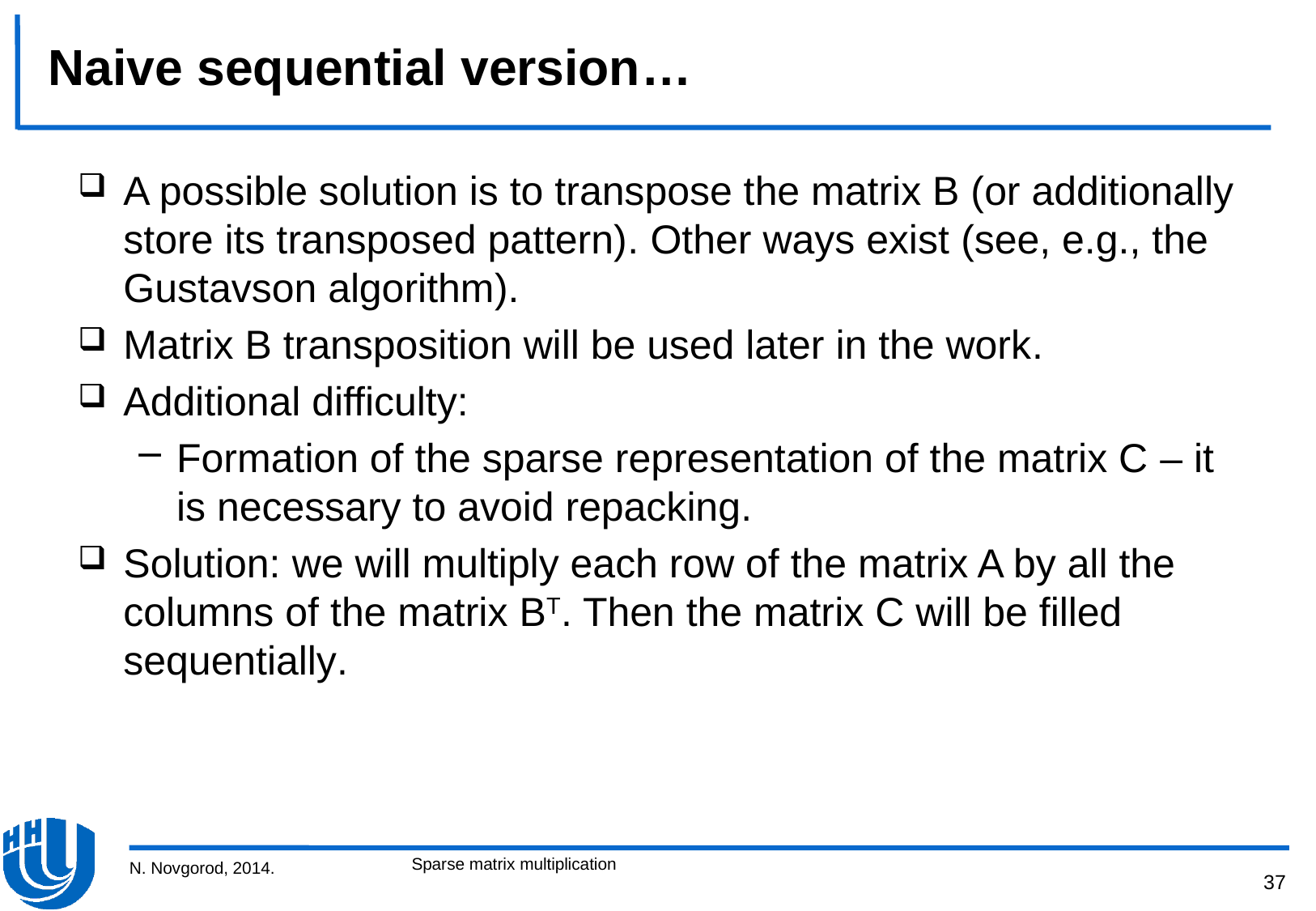

# Naive sequential version…
A possible solution is to transpose the matrix B (or additionally store its transposed pattern). Other ways exist (see, e.g., the Gustavson algorithm).
Matrix B transposition will be used later in the work.
Additional difficulty:
Formation of the sparse representation of the matrix C – it is necessary to avoid repacking.
Solution: we will multiply each row of the matrix A by all the columns of the matrix BT. Then the matrix C will be filled sequentially.
Sparse matrix multiplication
N. Novgorod, 2014.
37